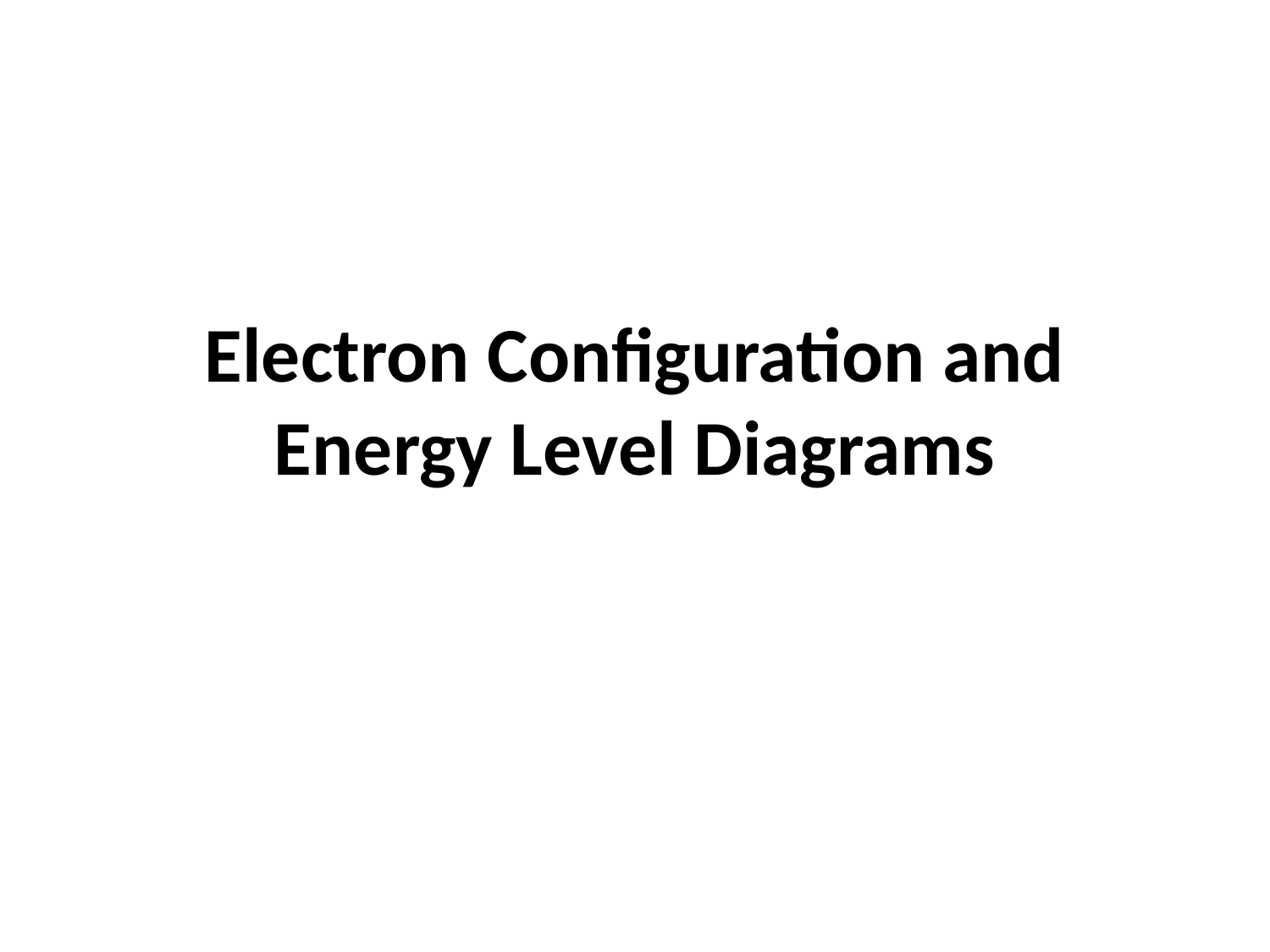

# Electron Configuration and Energy Level Diagrams